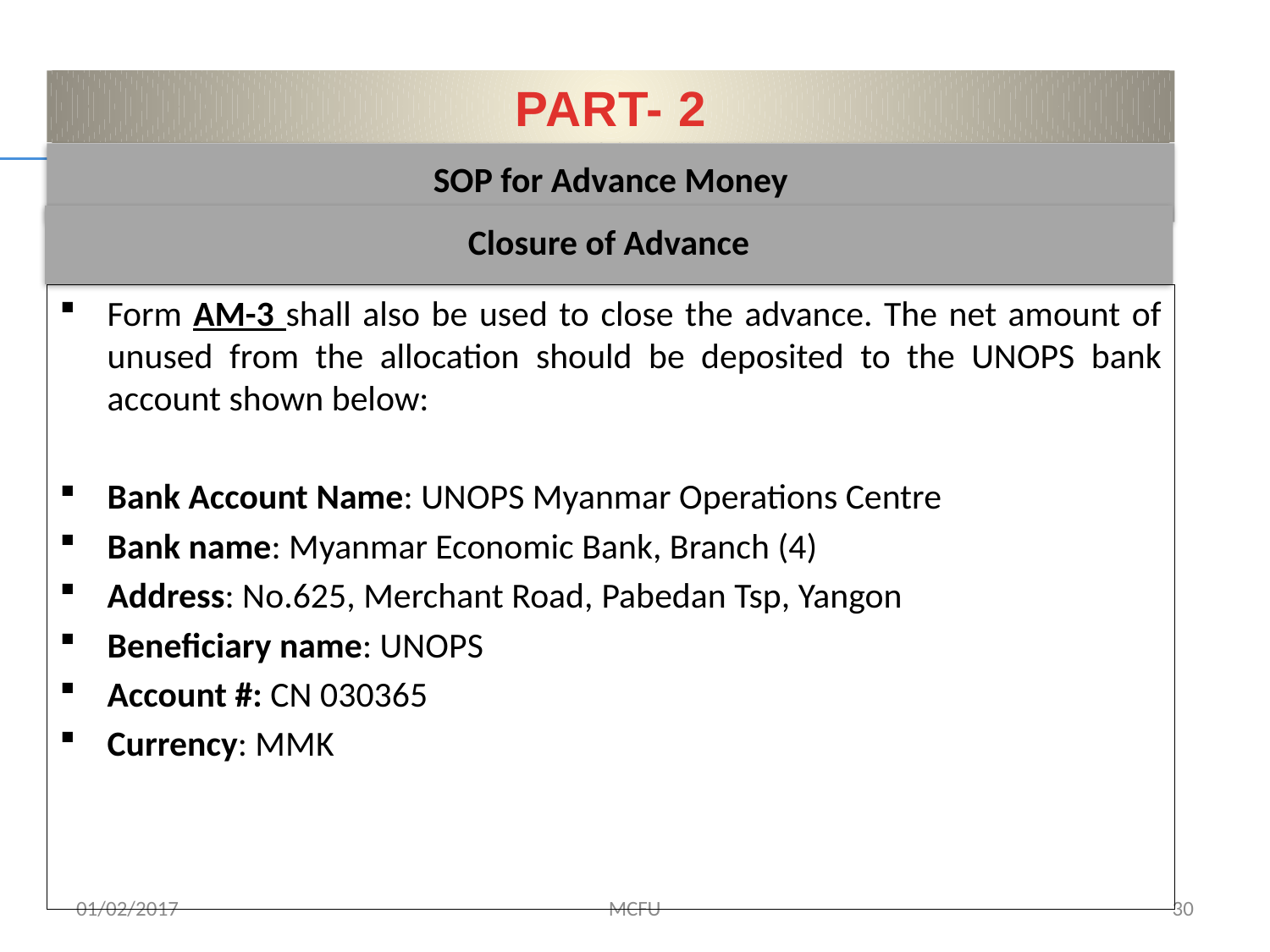

PART- 2
SOP for Advance Money
Closure of Advance
Form AM-3 shall also be used to close the advance. The net amount of unused from the allocation should be deposited to the UNOPS bank account shown below:

Bank Account Name: UNOPS Myanmar Operations Centre
Bank name: Myanmar Economic Bank, Branch (4)
Address: No.625, Merchant Road, Pabedan Tsp, Yangon
Beneficiary name: UNOPS
Account #: CN 030365
Currency: MMK

01/02/2017
MCFU
30